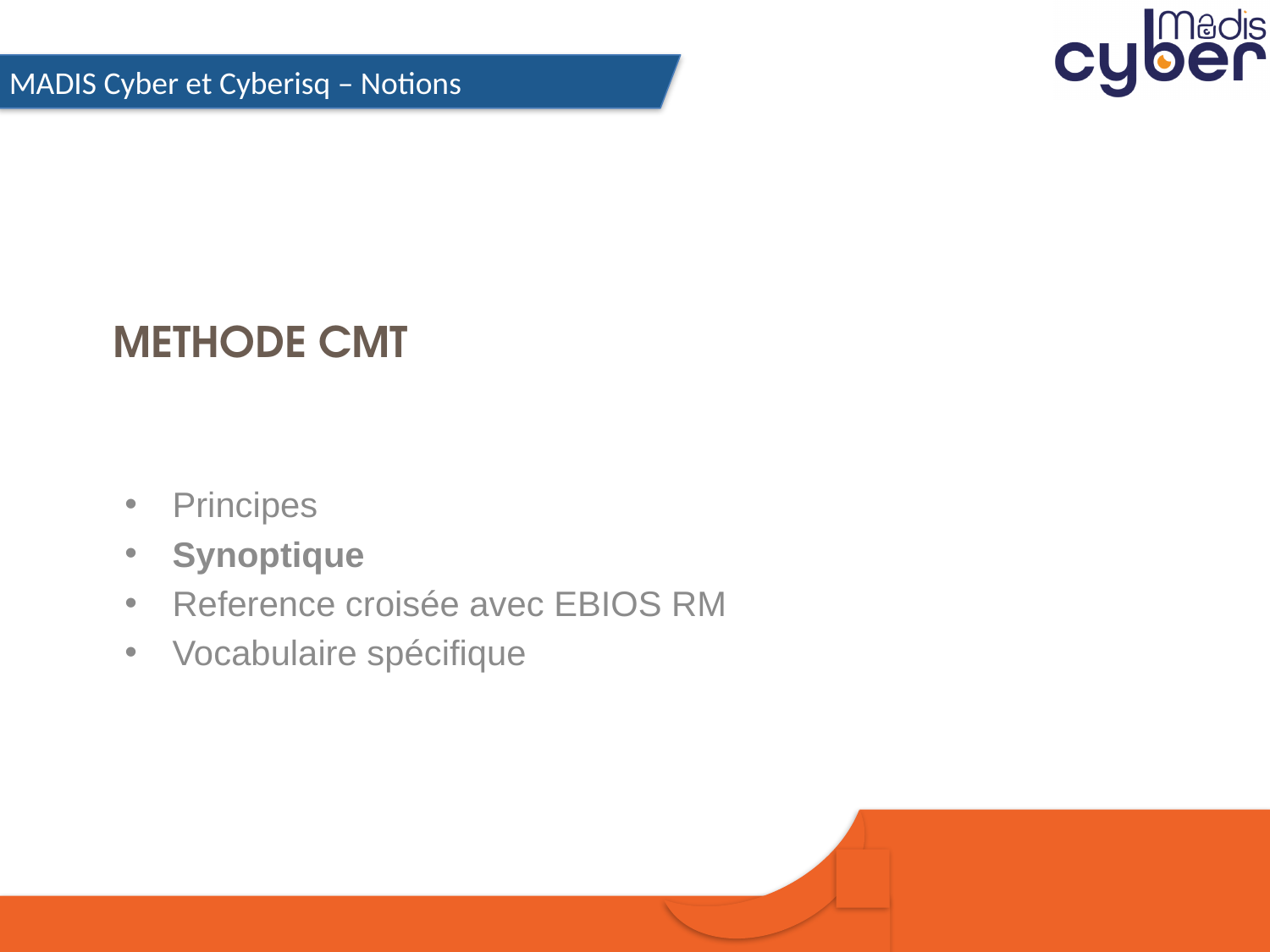

# METHODE CMT
Principes
Synoptique
Reference croisée avec EBIOS RM
Vocabulaire spécifique